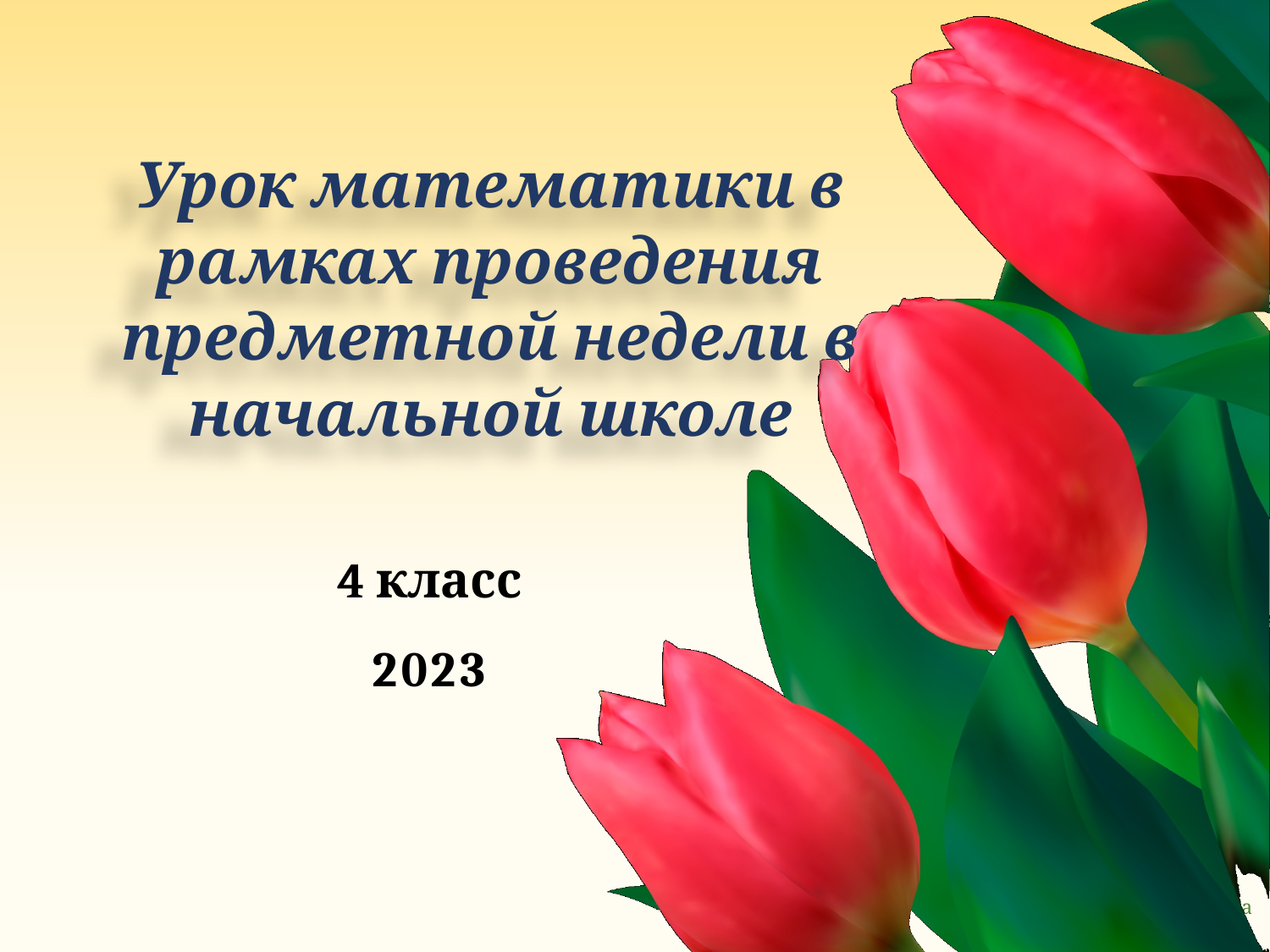

# Урок математики в рамках проведения предметной недели в начальной школе
4 класс
2023